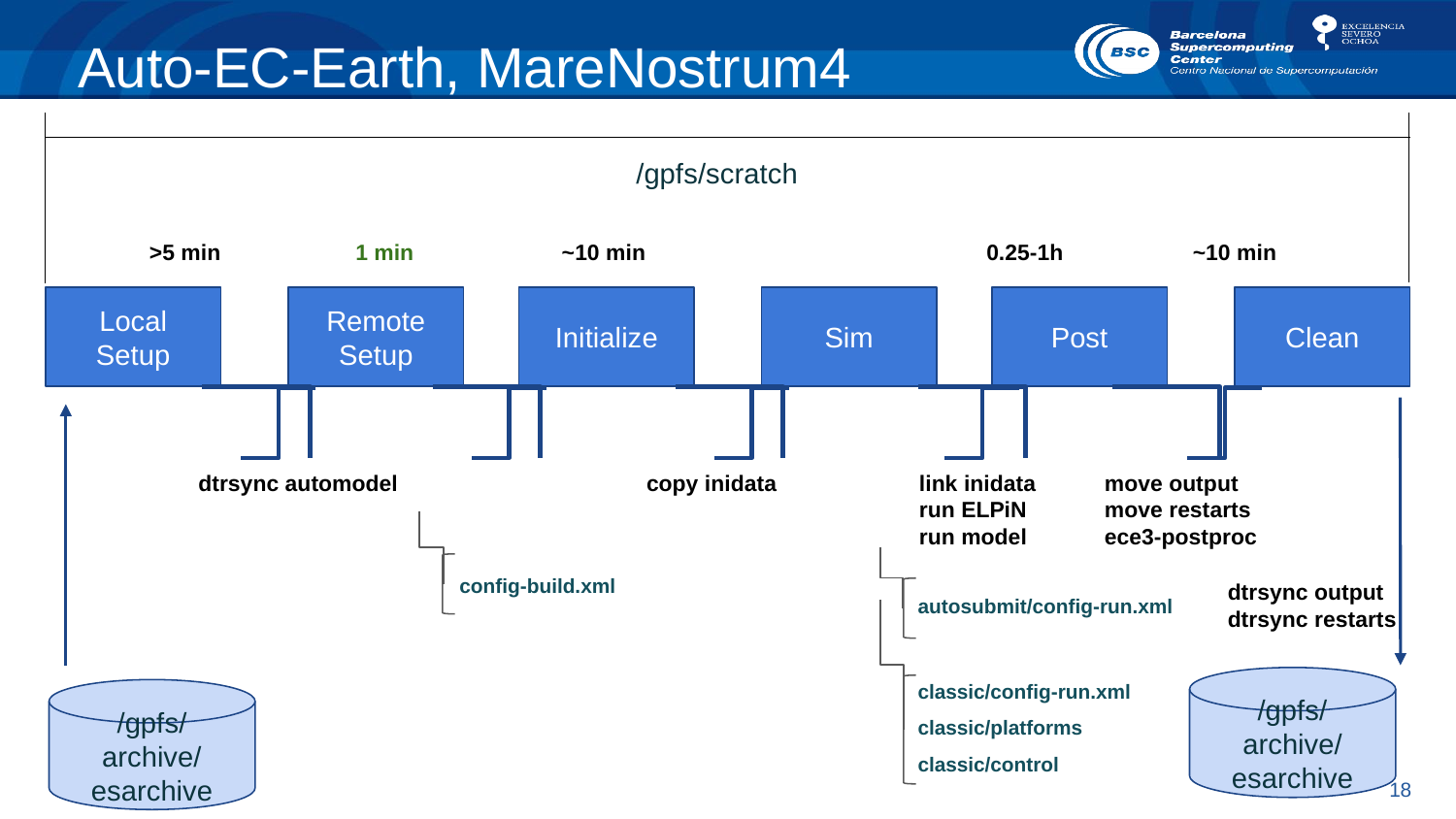

# Auto-EC-Earth, MareNostrum4
/gpfs/scratch
>5 min
1 min
~10 min
0.25-1h
~10 min
Local Setup
Remote Setup
Initialize
Sim
Post
Clean
dtrsync automodel
copy inidata

link inidata
run ELPiN
run model

move output
move restarts
ece3-postproc

config-build.xml
dtrsync output
dtrsync restarts

autosubmit/config-run.xml
classic/config-run.xml
/gpfs/archive/esarchive

/gpfs/archive/esarchive
classic/platforms
classic/control